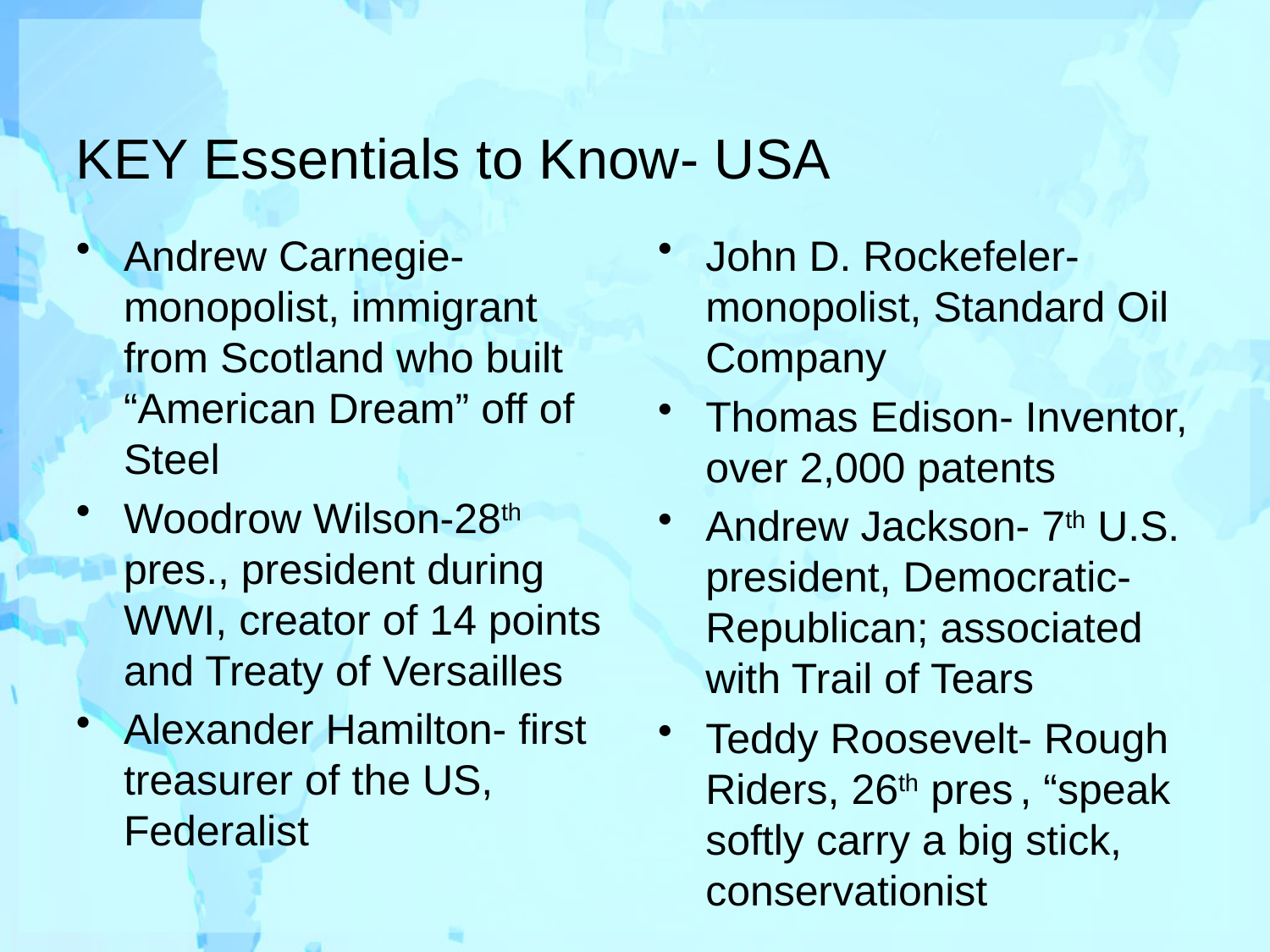

# KEY Essentials to Know- USA
Andrew Carnegie- monopolist, immigrant from Scotland who built “American Dream” off of Steel
Woodrow Wilson-28th pres., president during WWI, creator of 14 points and Treaty of Versailles
Alexander Hamilton- first treasurer of the US, Federalist
John D. Rockefeler- monopolist, Standard Oil Company
Thomas Edison- Inventor, over 2,000 patents
Andrew Jackson- 7th U.S. president, Democratic-Republican; associated with Trail of Tears
Teddy Roosevelt- Rough Riders, 26th pres , “speak softly carry a big stick, conservationist